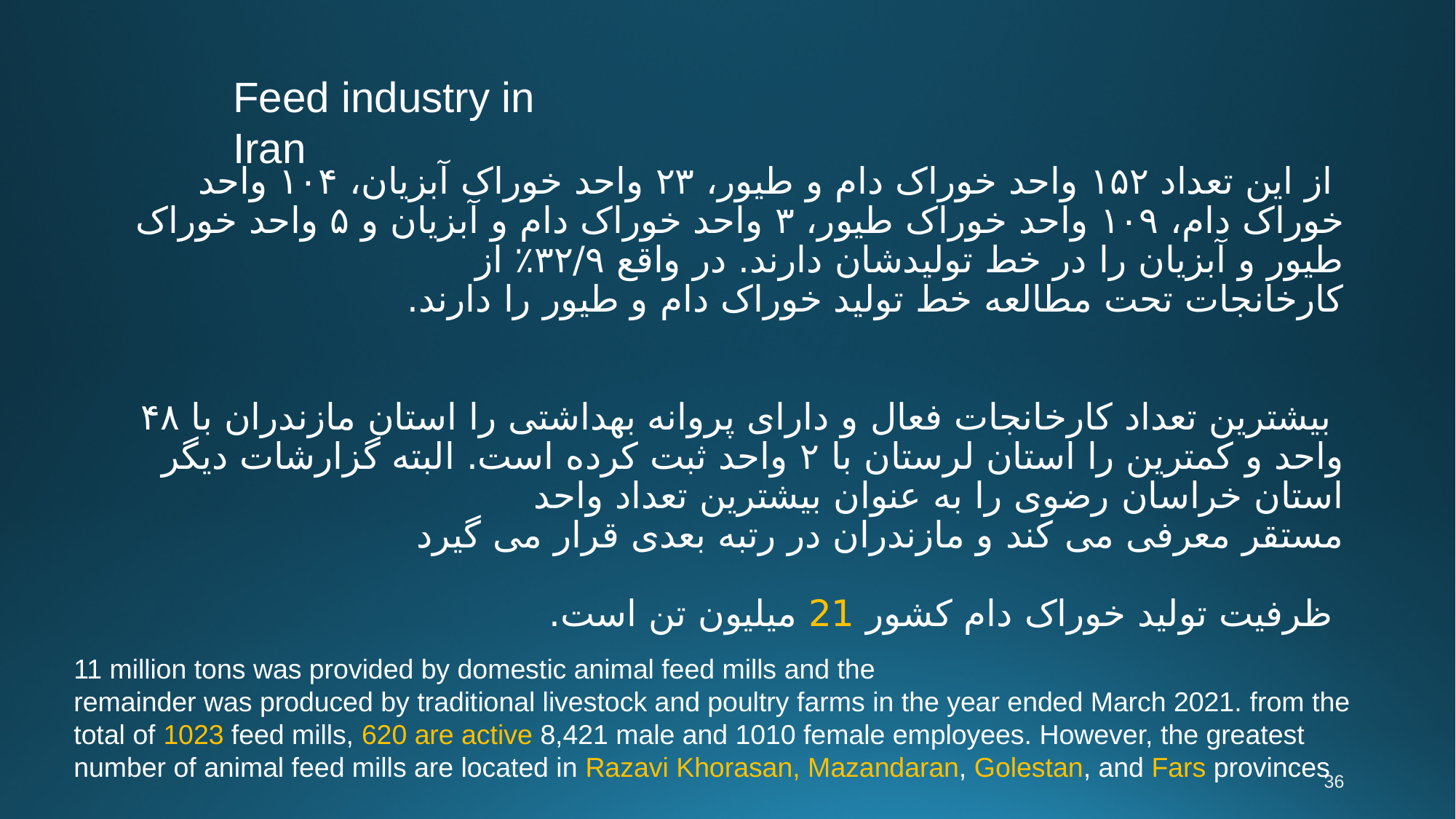

# از این تعداد ١۵٢ واحد خوراک دام و طیور، ٢٣ واحد خوراک آبزیان، ١٠۴ واحد خوراک دام، ١٠٩ واحد خوراک طیور، ٣ واحد خوراک دام و آبزیان و ۵ واحد خوراک طیور و آبزیان را در خط تولیدشان دارند. در واقع ٣٢/٩٪‏ از کارخانجات تحت مطالعه خط تولید خوراک دام و طیور را دارند. بیشترین تعداد کارخانجات فعال و دارای پروانه بهداشتی را استان مازندران با ۴٨ واحد و کمترین را استان لرستان با ٢ واحد ثبت کرده است. البته گزارشات دیگر استان خراسان رضوی را به عنوان بیشترین تعداد واحد مستقر معرفی می کند و مازندران در رتبه بعدی قرار می گیرد ظرفیت تولید خوراک دام کشور 21 میلیون تن است.
Feed industry in Iran
11 million tons was provided by domestic animal feed mills and the
remainder was produced by traditional livestock and poultry farms in the year ended March 2021. from the total of 1023 feed mills, 620 are active 8,421 male and 1010 female employees. However, the greatest number of animal feed mills are located in Razavi Khorasan, Mazandaran, Golestan, and Fars provinces
36